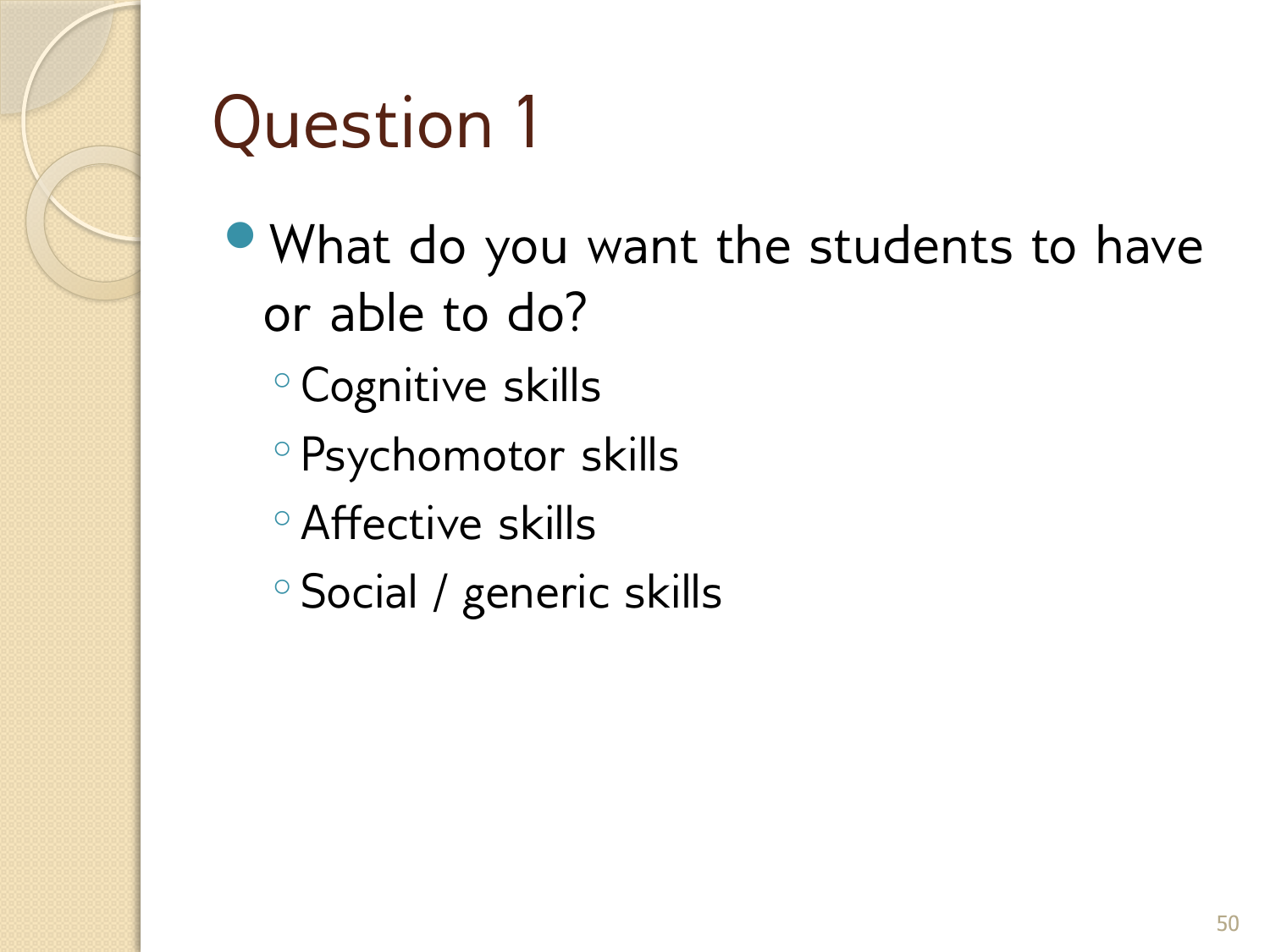

# Question 1
What do you want the students to have or able to do?
Cognitive skills
Psychomotor skills
Affective skills
Social / generic skills
50